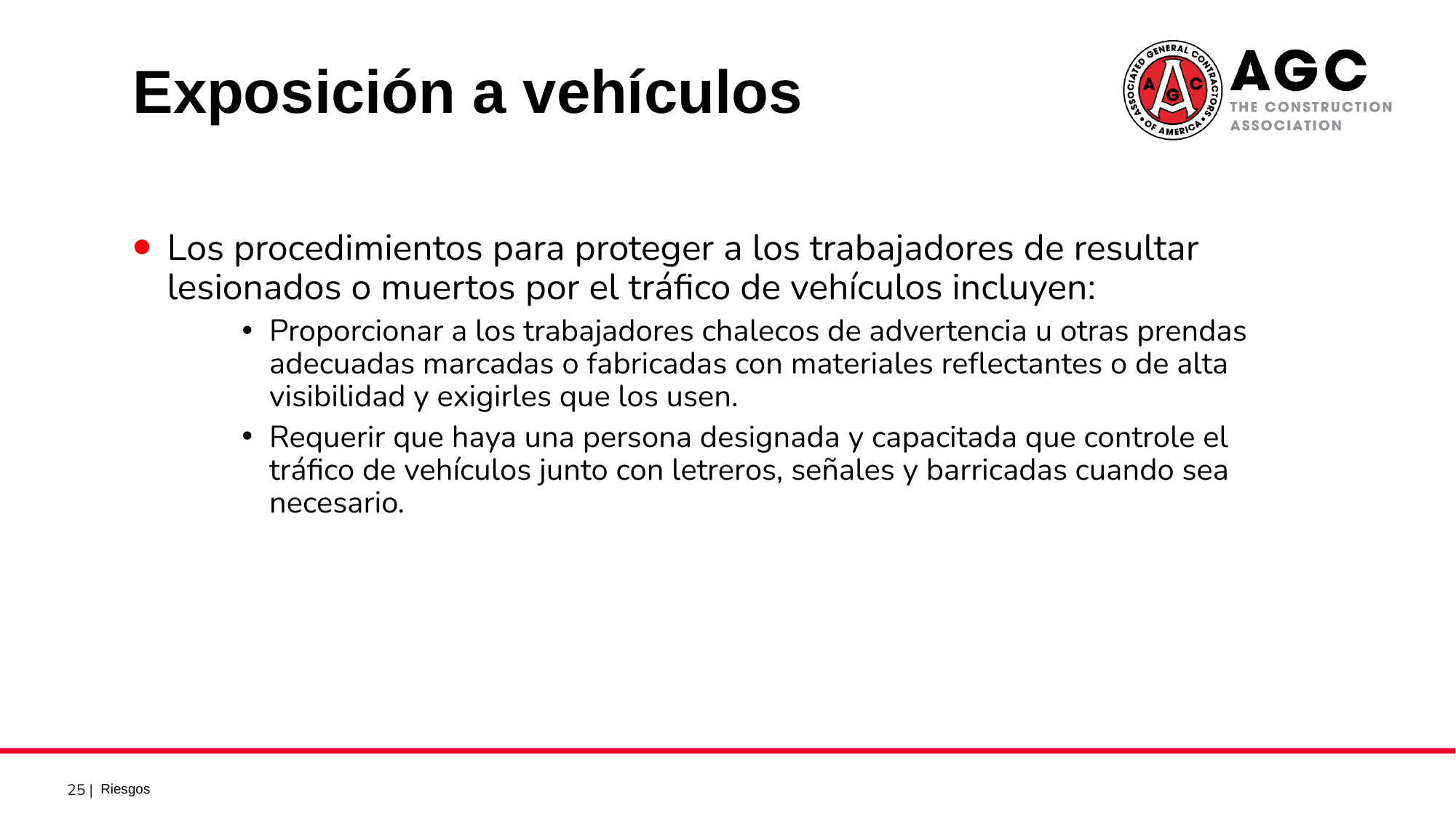

Exposición a vehículos
Los procedimientos para proteger a los trabajadores de resultar lesionados o muertos por el tráfico de vehículos incluyen:
Proporcionar a los trabajadores chalecos de advertencia u otras prendas adecuadas marcadas o fabricadas con materiales reflectantes o de alta visibilidad y exigirles que los usen.
Requerir que haya una persona designada y capacitada que controle el tráfico de vehículos junto con letreros, señales y barricadas cuando sea necesario.

Riesgos